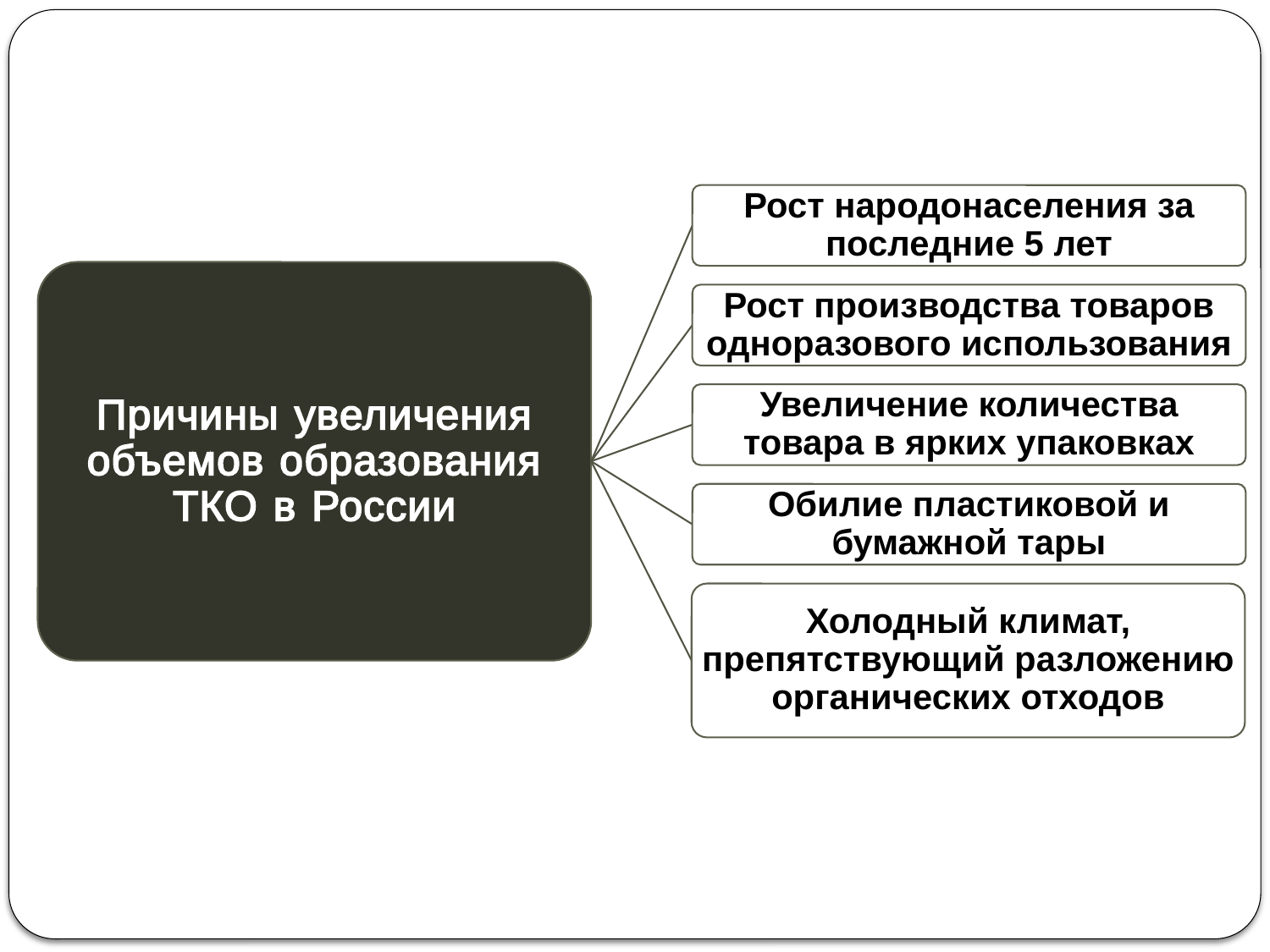

Причины увеличения объемов образования ТКО в России

Рост народонаселения за последние 5 лет

Рост производства товаров одноразового использования

Увеличение количества товара в ярких упаковках

Обилие пластиковой и бумажной тары

Холодный климат, препятствующий разложению органических отходов